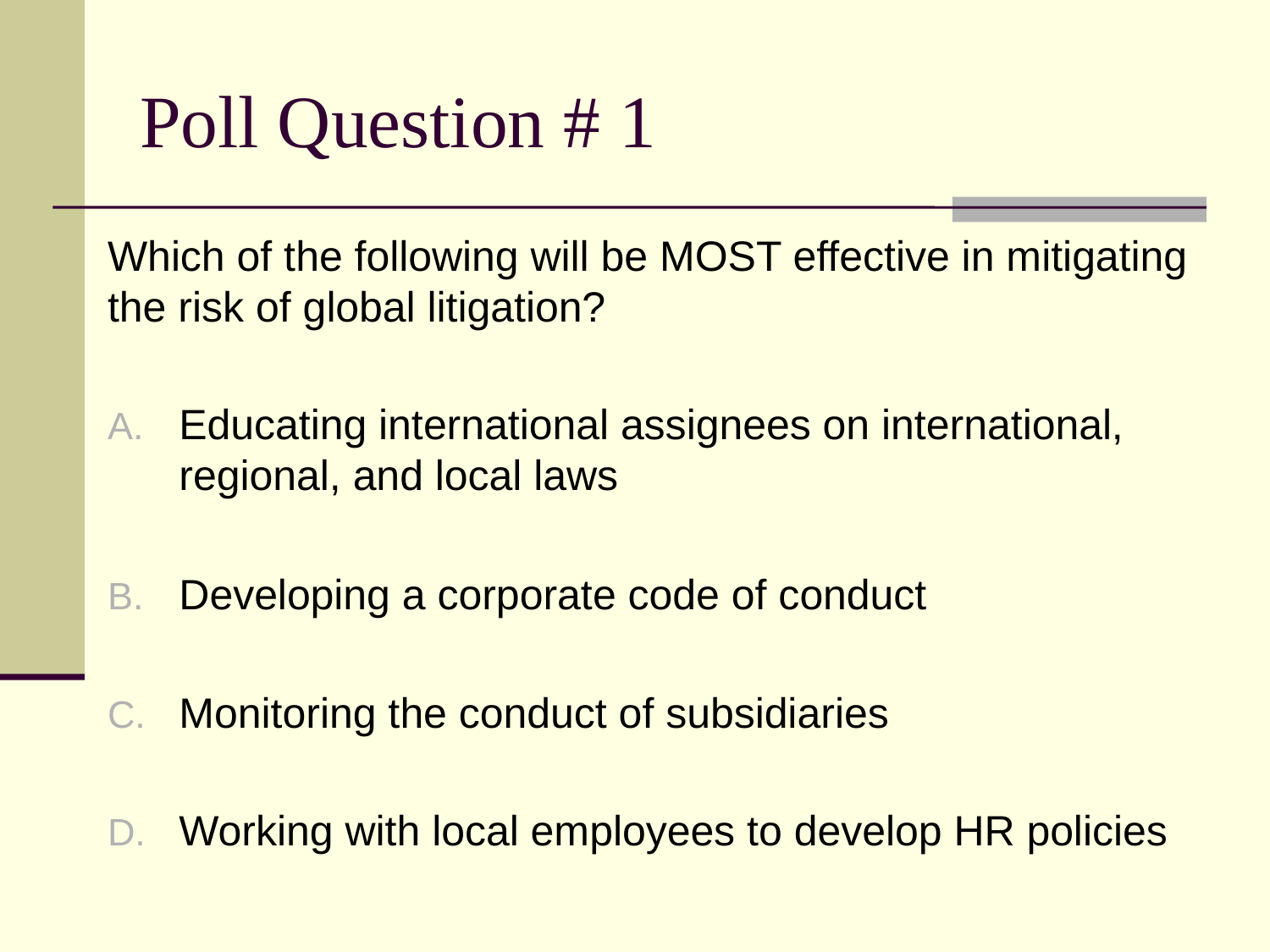

# Poll Question # 1
Which of the following will be MOST effective in mitigating the risk of global litigation?

Educating international assignees on international, regional, and local laws

Developing a corporate code of conduct

Monitoring the conduct of subsidiaries

Working with local employees to develop HR policies